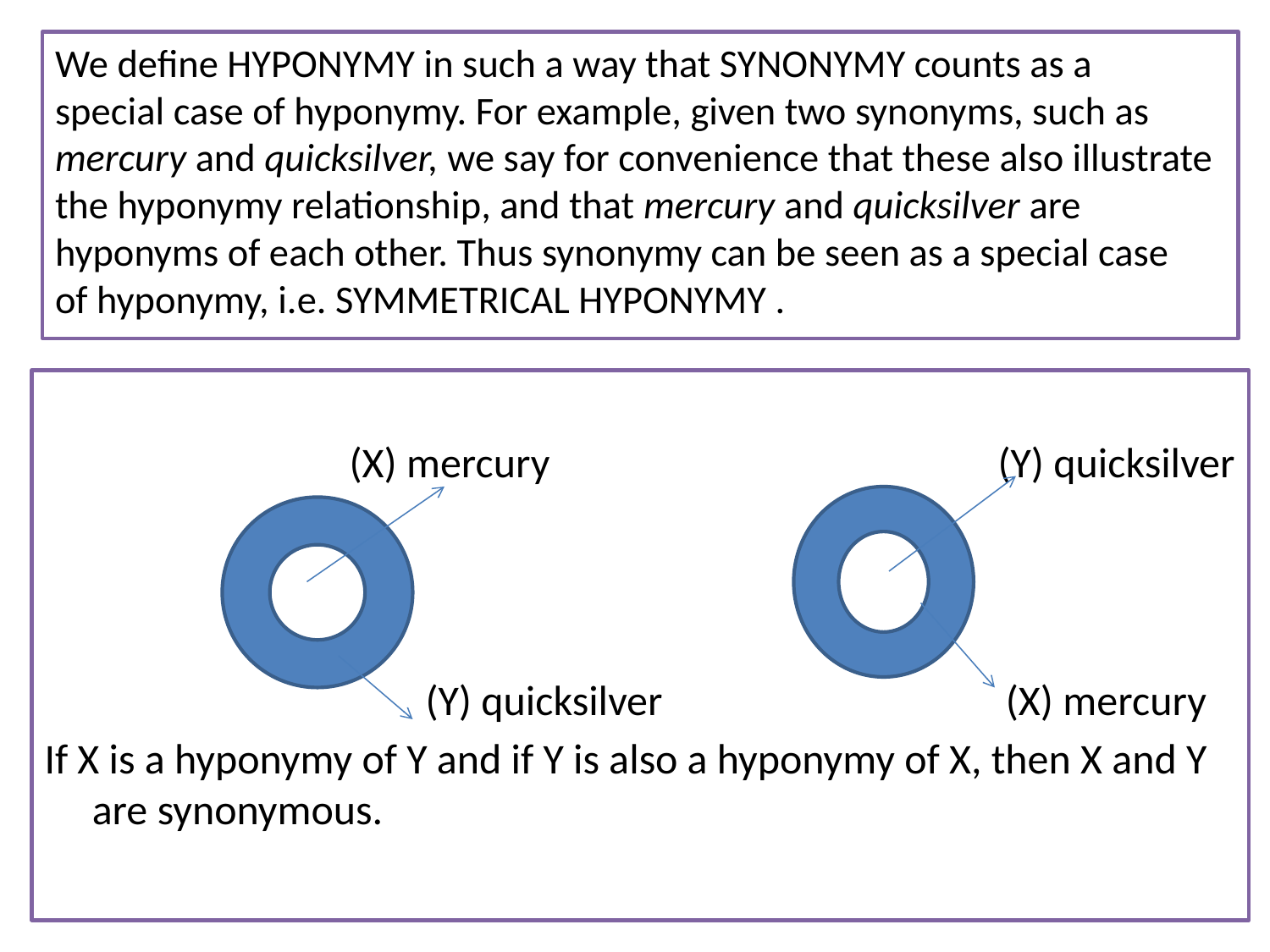

# We define HYPONYMY in such a way that SYNONYMY counts as a special case of hyponymy. For example, given two synonyms, such as mercury and quicksilver, we say for convenience that these also illustrate the hyponymy relationship, and that mercury and quicksilver are hyponyms of each other. Thus synonymy can be seen as a special case of hyponymy, i.e. SYMMETRICAL HYPONYMY .

                                (X) mercury                                               (Y) quicksilver

                                        (Y) quicksilver                                    (X) mercury
If X is a hyponymy of Y and if Y is also a hyponymy of X, then X and Y
are synonymous.